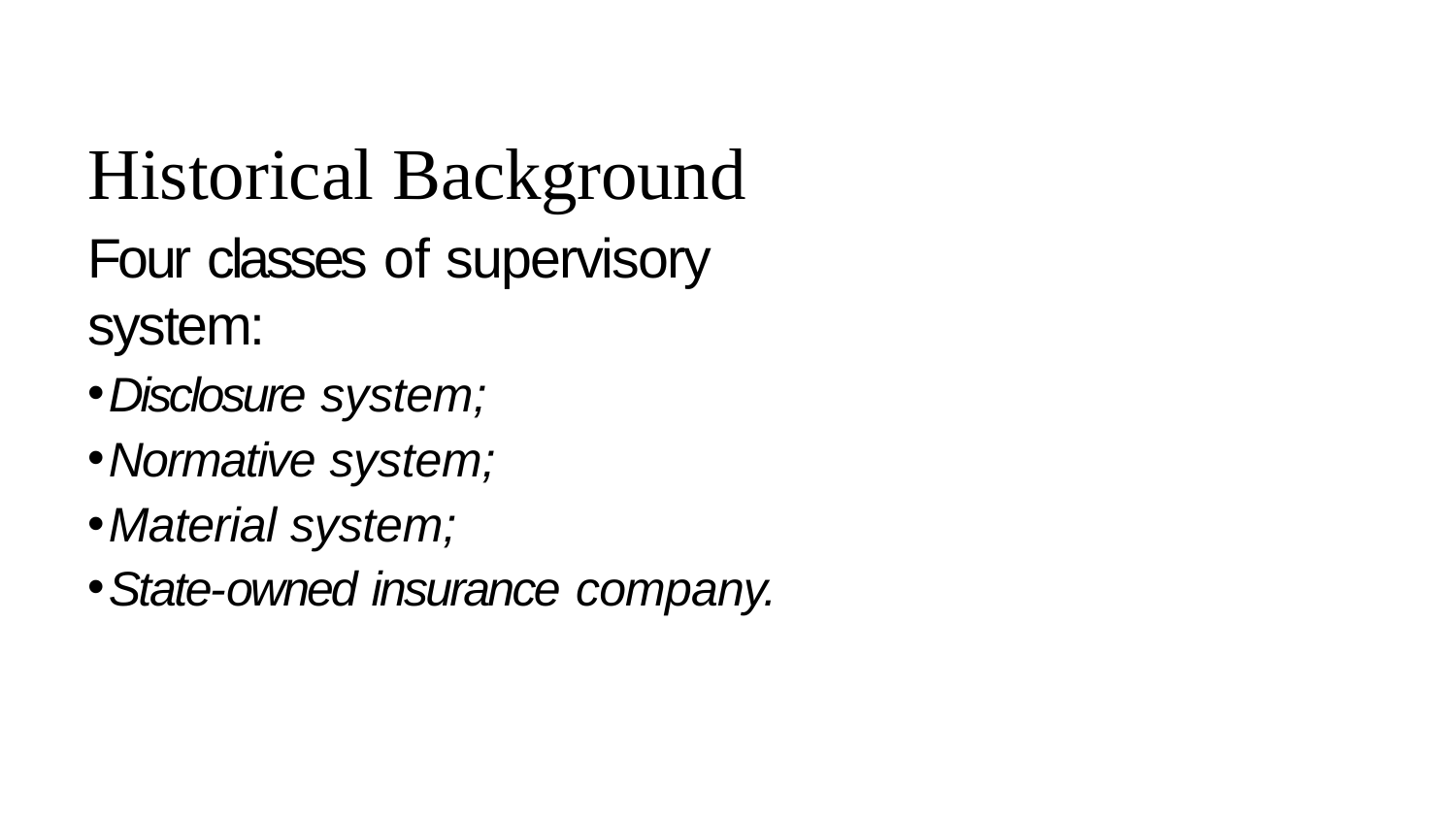

# Historical Background
Four classes of supervisory system:
Disclosure system;
Normative system;
Material system;
State-owned insurance company.